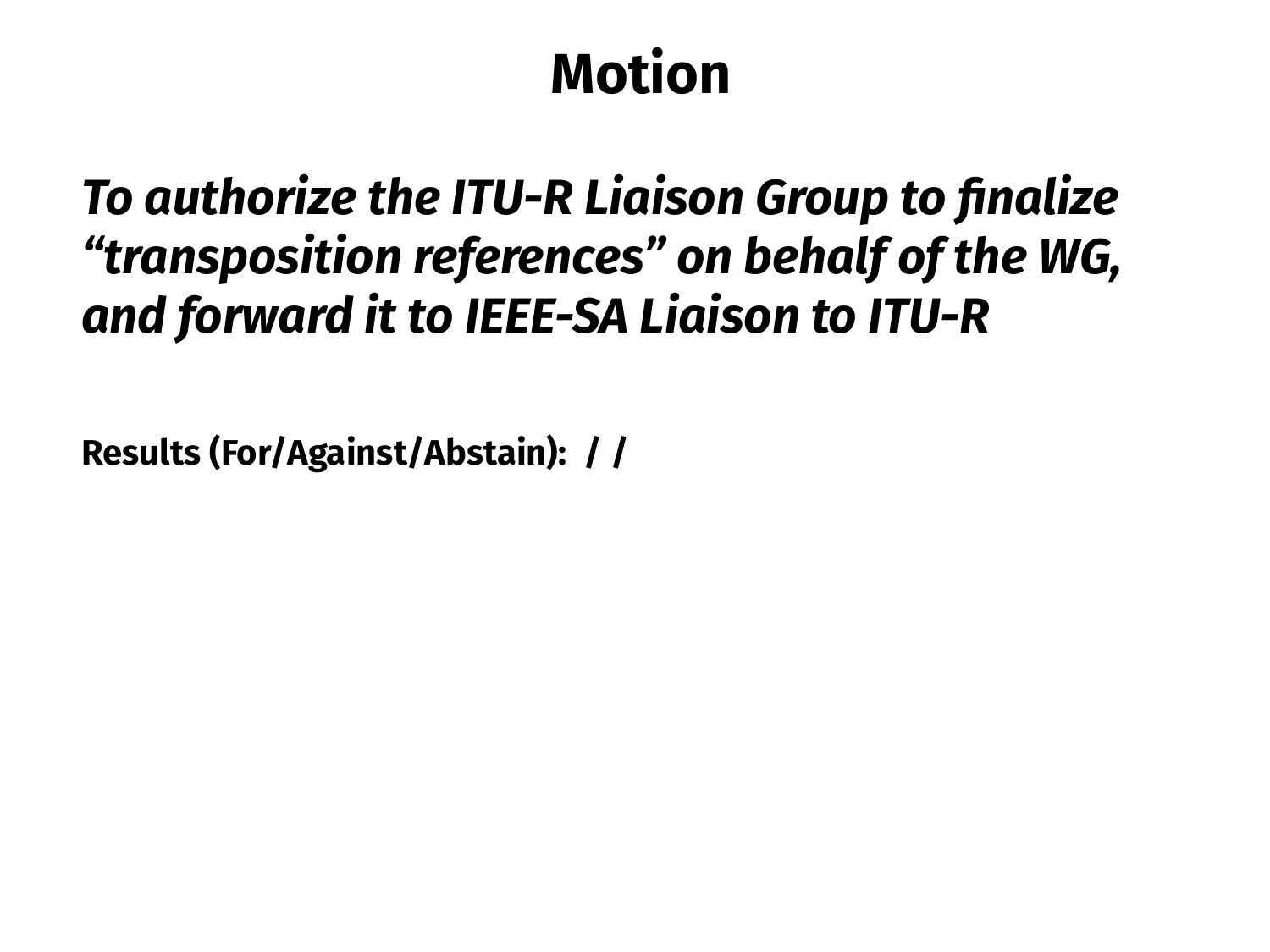

Motion
To authorize the ITU-R Liaison Group to finalize “transposition references” on behalf of the WG, and forward it to IEEE-SA Liaison to ITU-R

Results (For/Against/Abstain):  / /